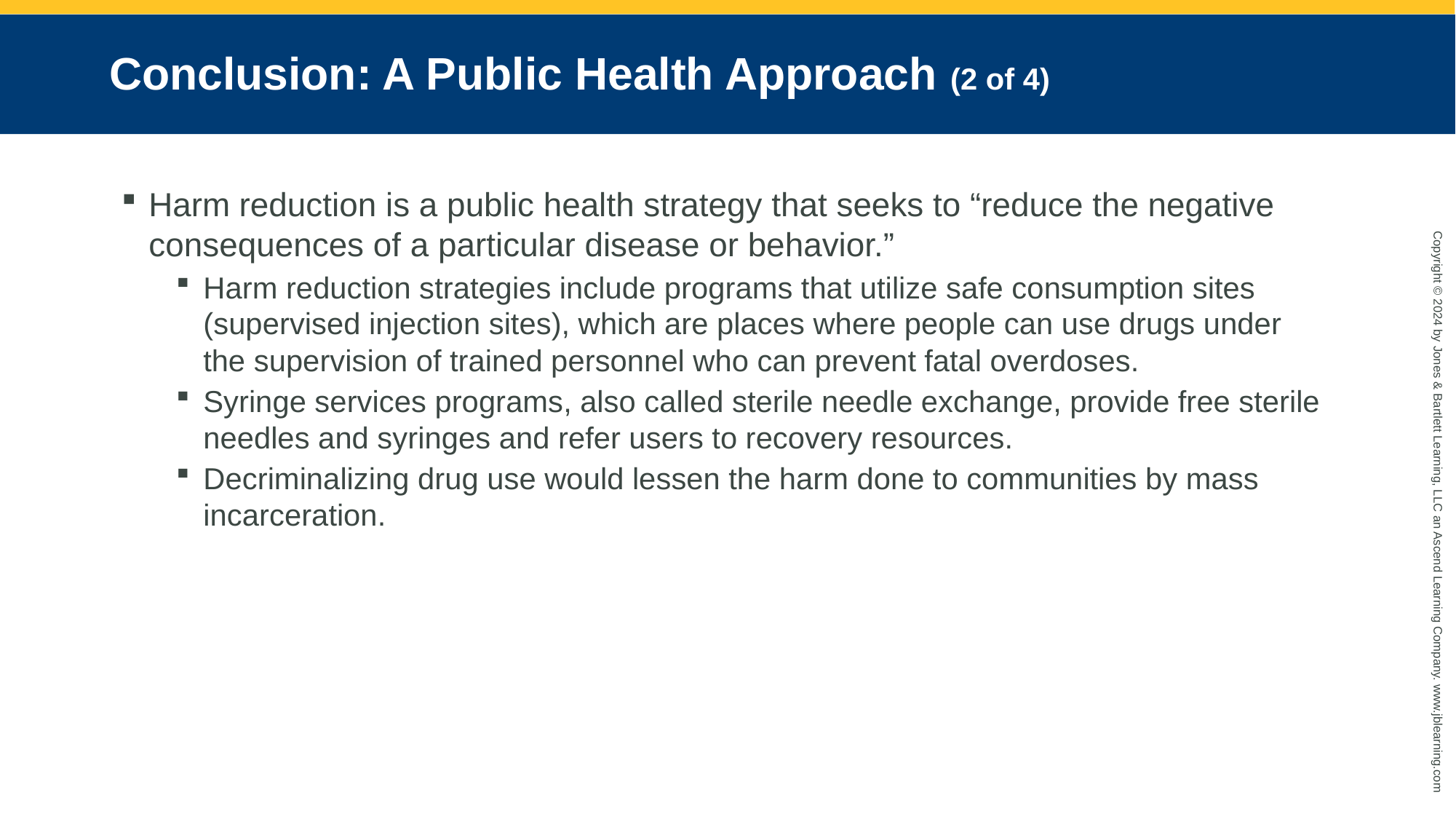

# Conclusion: A Public Health Approach (2 of 4)
Harm reduction is a public health strategy that seeks to “reduce the negative consequences of a particular disease or behavior.”
Harm reduction strategies include programs that utilize safe consumption sites (supervised injection sites), which are places where people can use drugs under the supervision of trained personnel who can prevent fatal overdoses.
Syringe services programs, also called sterile needle exchange, provide free sterile needles and syringes and refer users to recovery resources.
Decriminalizing drug use would lessen the harm done to communities by mass incarceration.